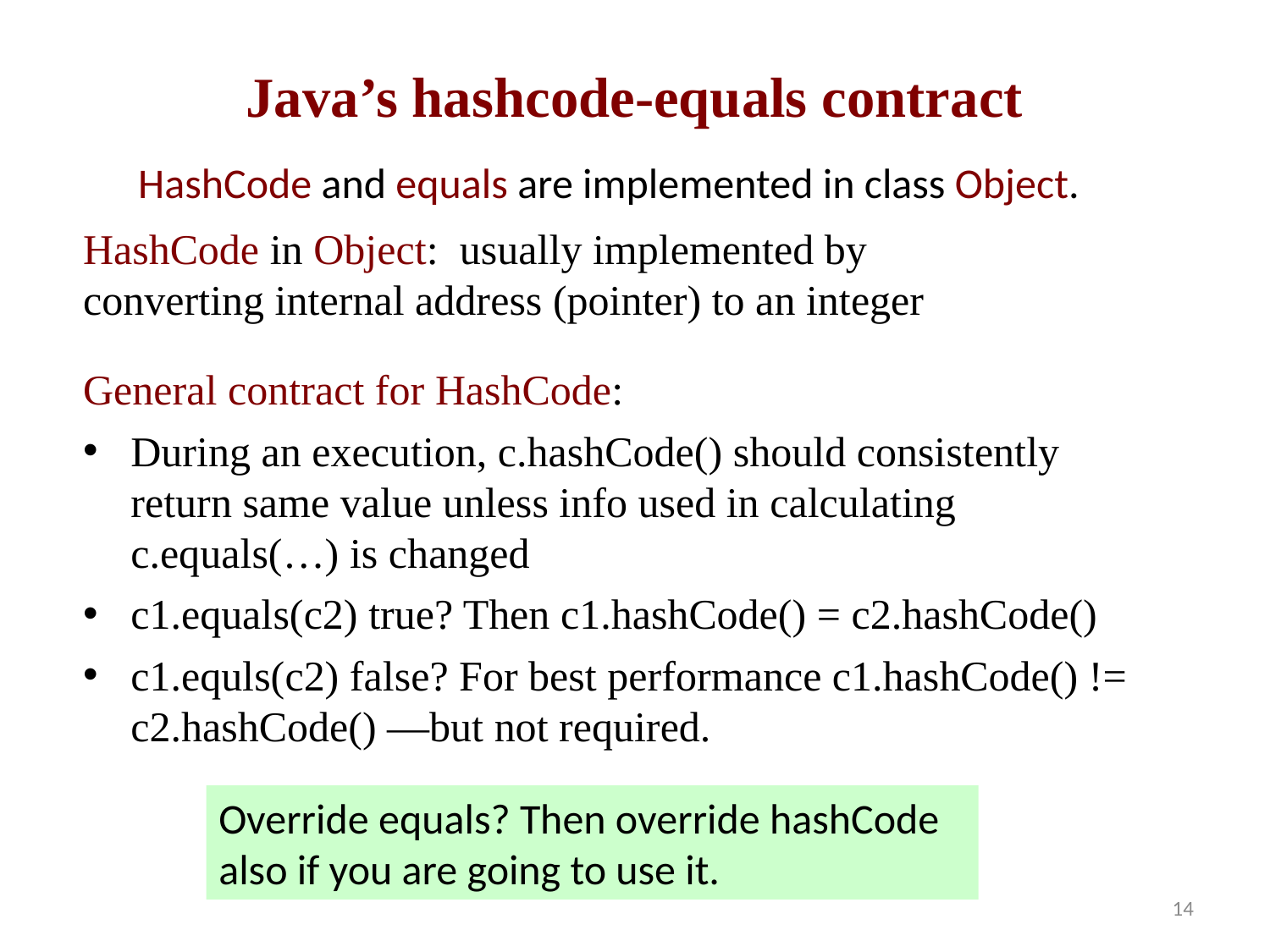

Java’s hashcode-equals contract
HashCode and equals are implemented in class Object.
HashCode in Object:  usually implemented by converting internal address (pointer) to an integer
General contract for HashCode:
During an execution, c.hashCode() should consistently return same value unless info used in calculating  c.equals(…) is changed
c1.equals(c2) true? Then c1.hashCode() = c2.hashCode()
c1.equls(c2) false? For best performance c1.hashCode() != c2.hashCode() —but not required.
Override equals? Then override hashCode also if you are going to use it.
14